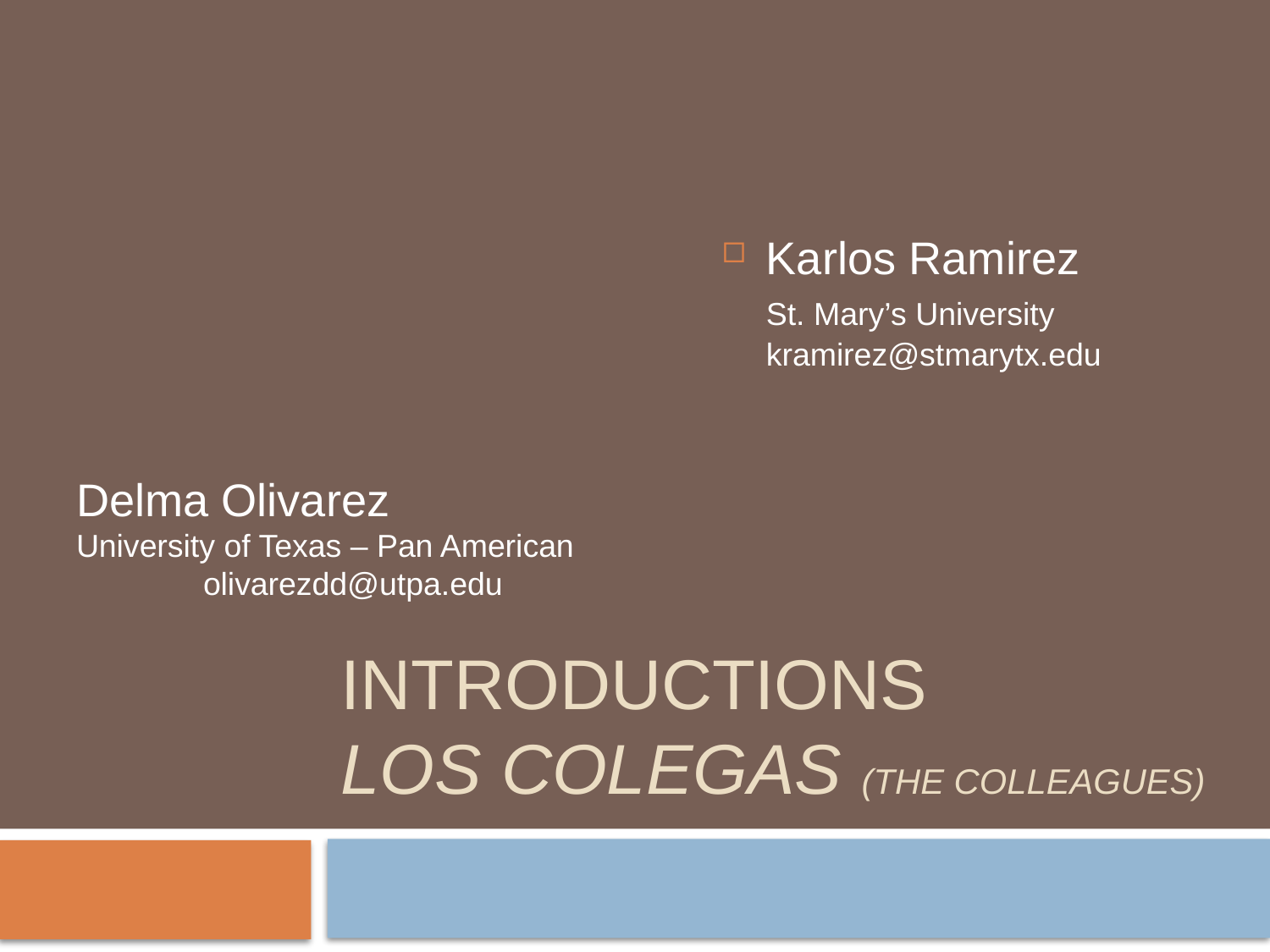

Delma Olivarez
University of Texas – Pan American
	olivarezdd@utpa.edu
Karlos Ramirez
	St. Mary’s University
	kramirez@stmarytx.edu

# Introductions Los Colegas (the colleagues)